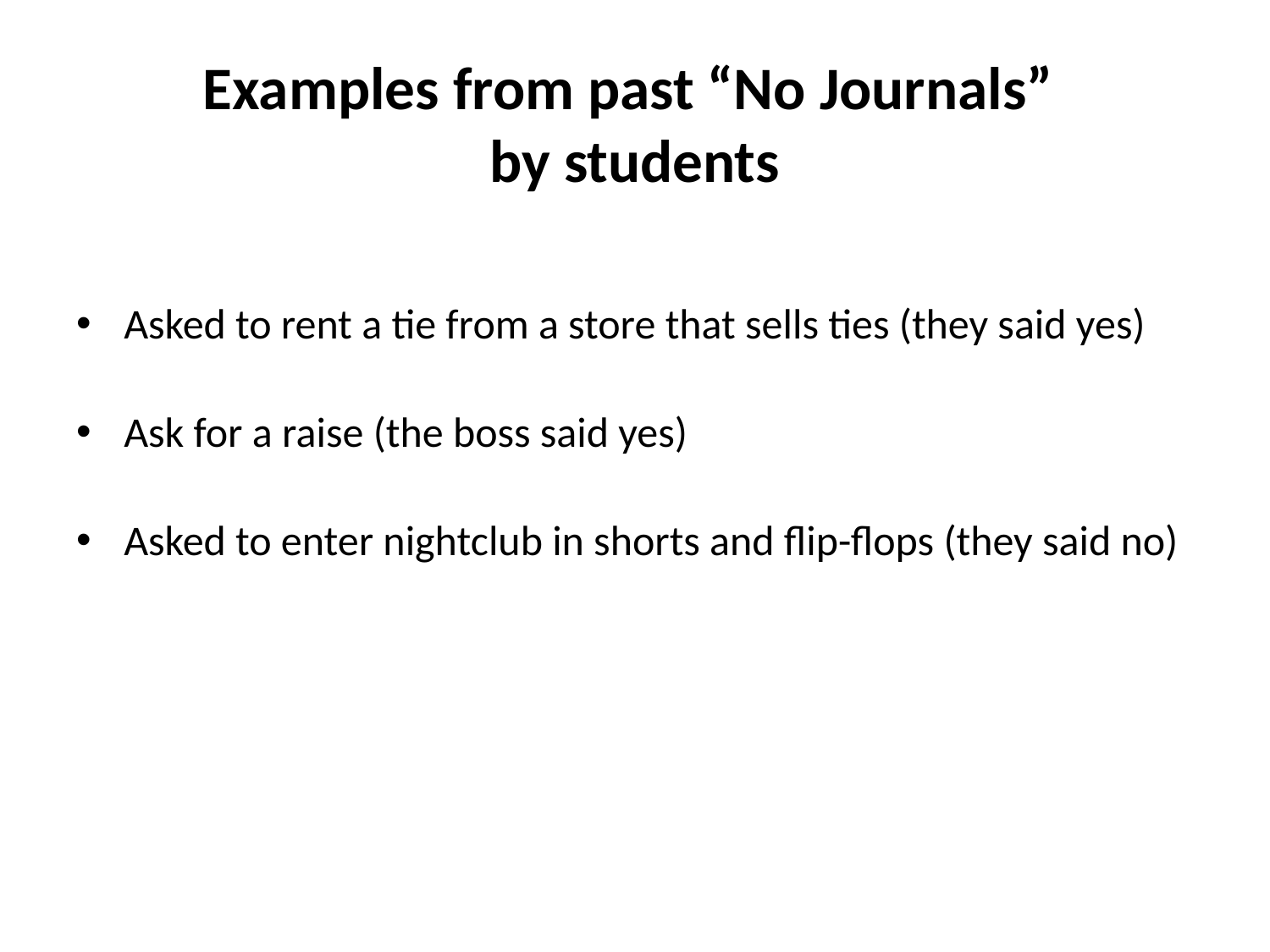

# Examples from past “No Journals” by students
Asked to rent a tie from a store that sells ties (they said yes)

Ask for a raise (the boss said yes)

Asked to enter nightclub in shorts and flip-flops (they said no)